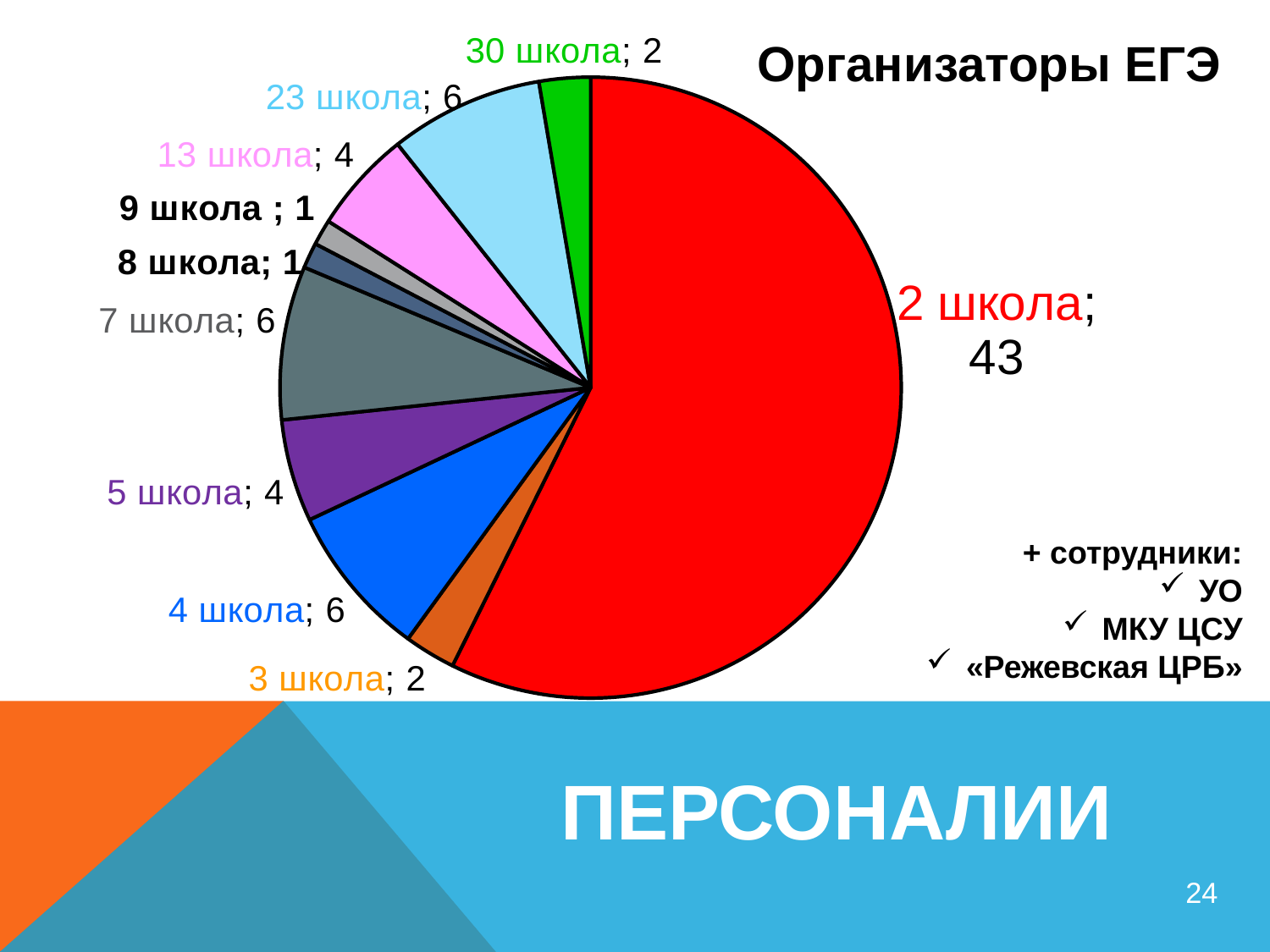

### Chart

| Category | Организаторы |
|---|---|
| 2 школа | 43.0 |
| 3 школа | 2.0 |
| 4 школа | 6.0 |
| 5 школа | 4.0 |
| 7 школа | 6.0 |
| 8 школа | 1.0 |
| 9 школа  | 1.0 |
| 13 школа | 4.0 |
| 23 школа | 6.0 |
| 30 школа | 2.0 |
Организаторы ЕГЭ
+ сотрудники:
УО
МКУ ЦСУ
«Режевская ЦРБ»

ПЕРСОНАЛИИ
24